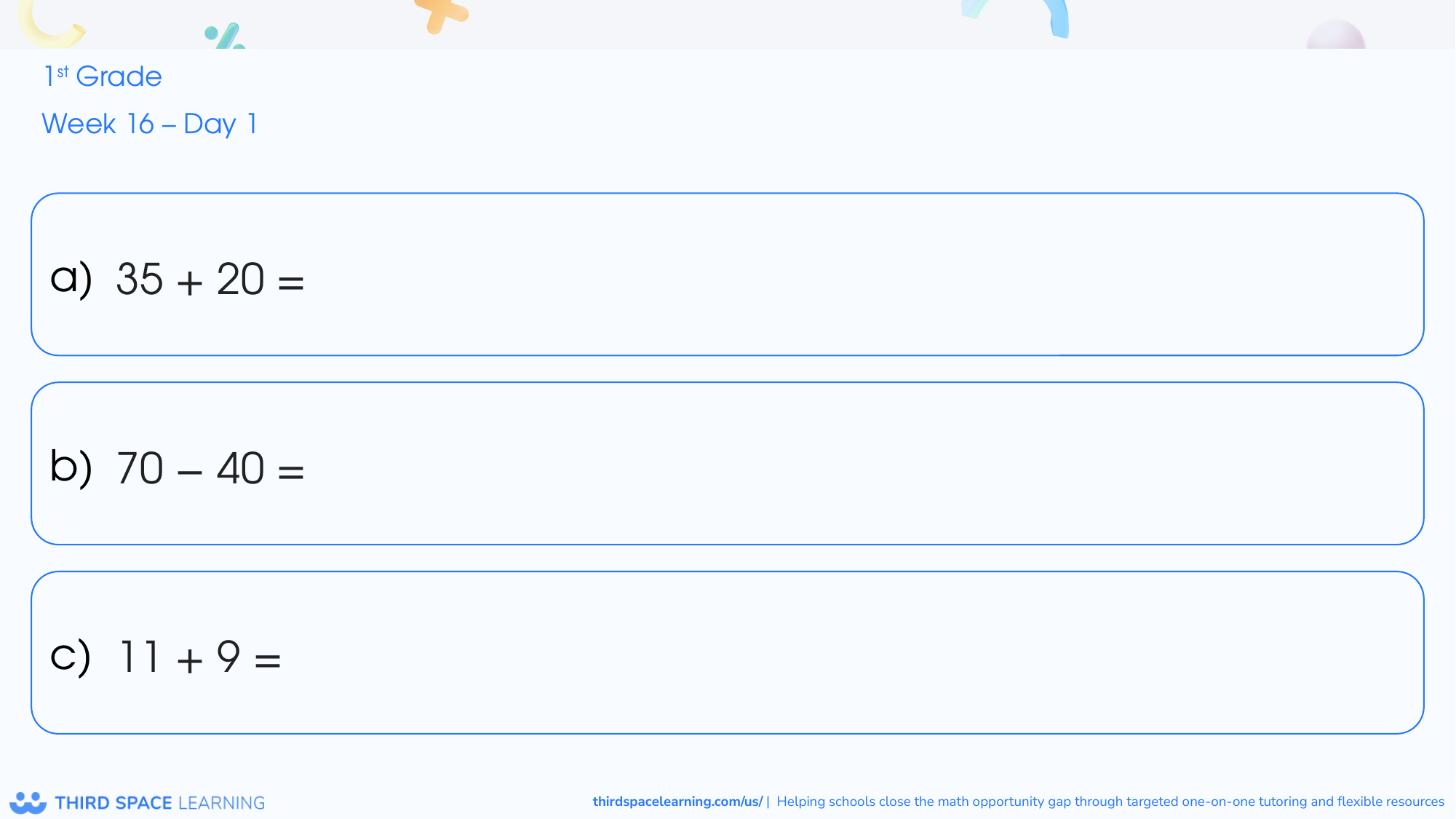

1st Grade
Week 16 – Day 1
35 + 20 =
70 − 40 =
11 + 9 =